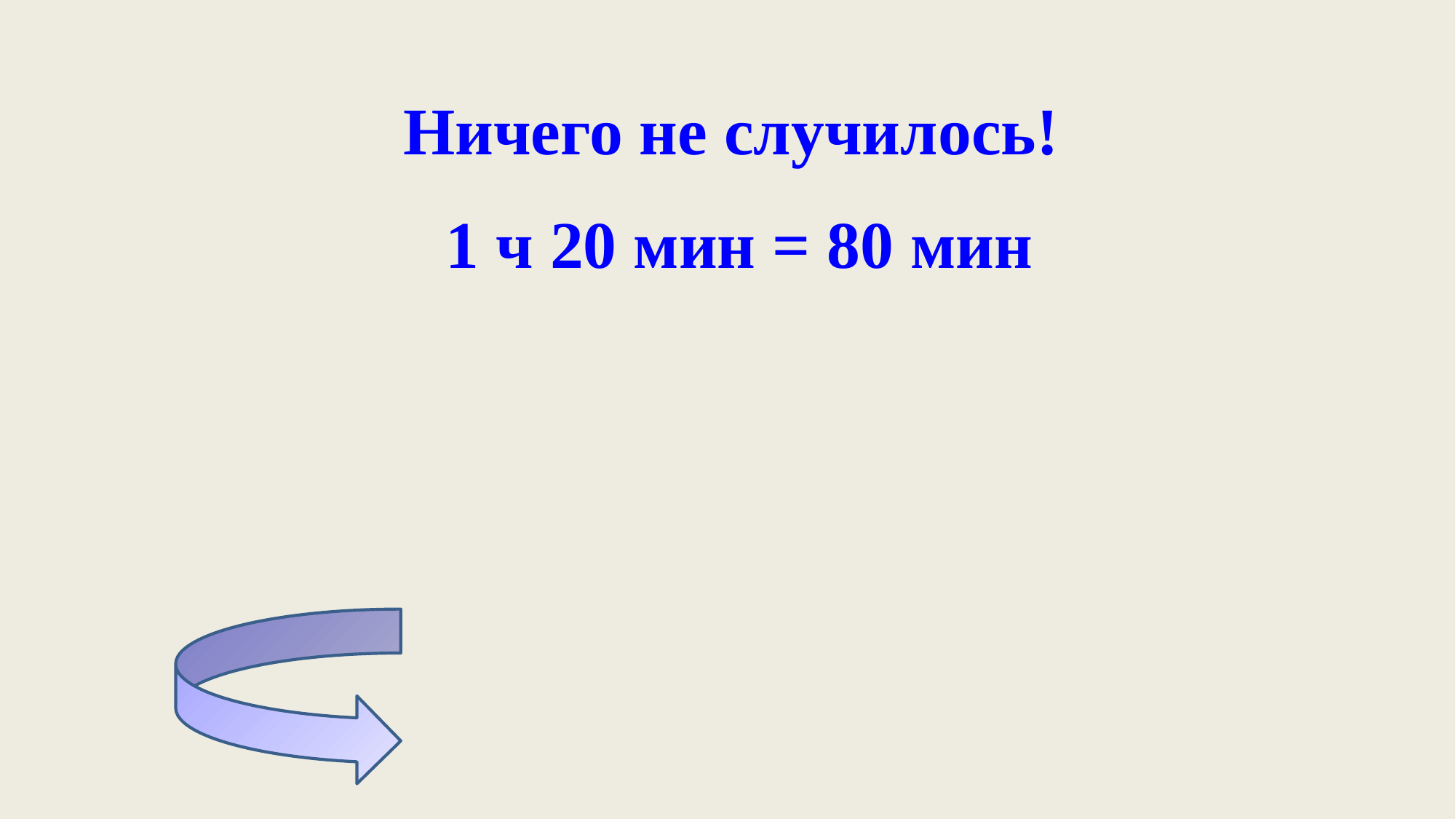

Ничего не случилось!
 1 ч 20 мин = 80 мин